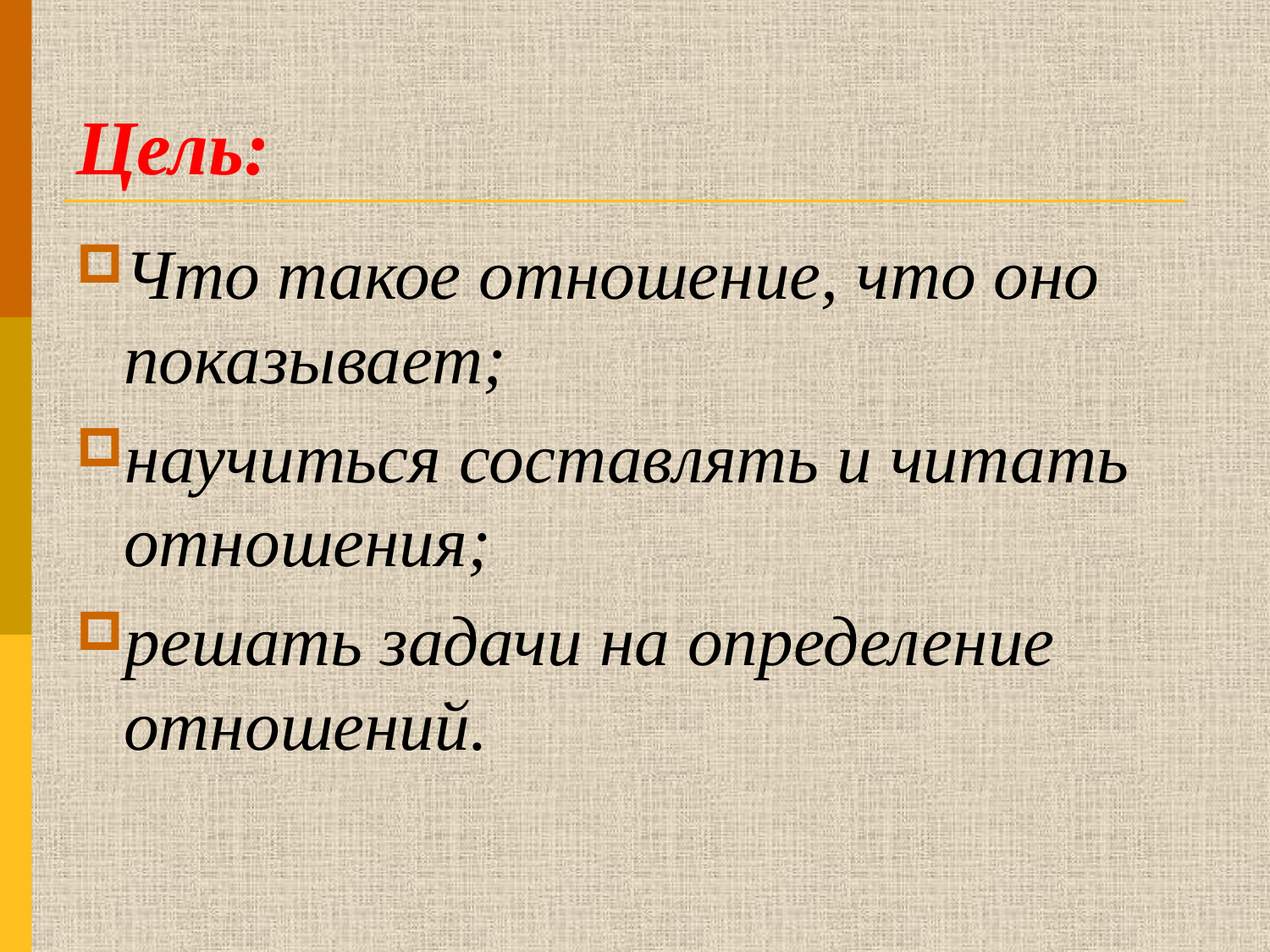

# Цель:
Что такое отношение, что оно показывает;
научиться составлять и читать отношения;
решать задачи на определение отношений.